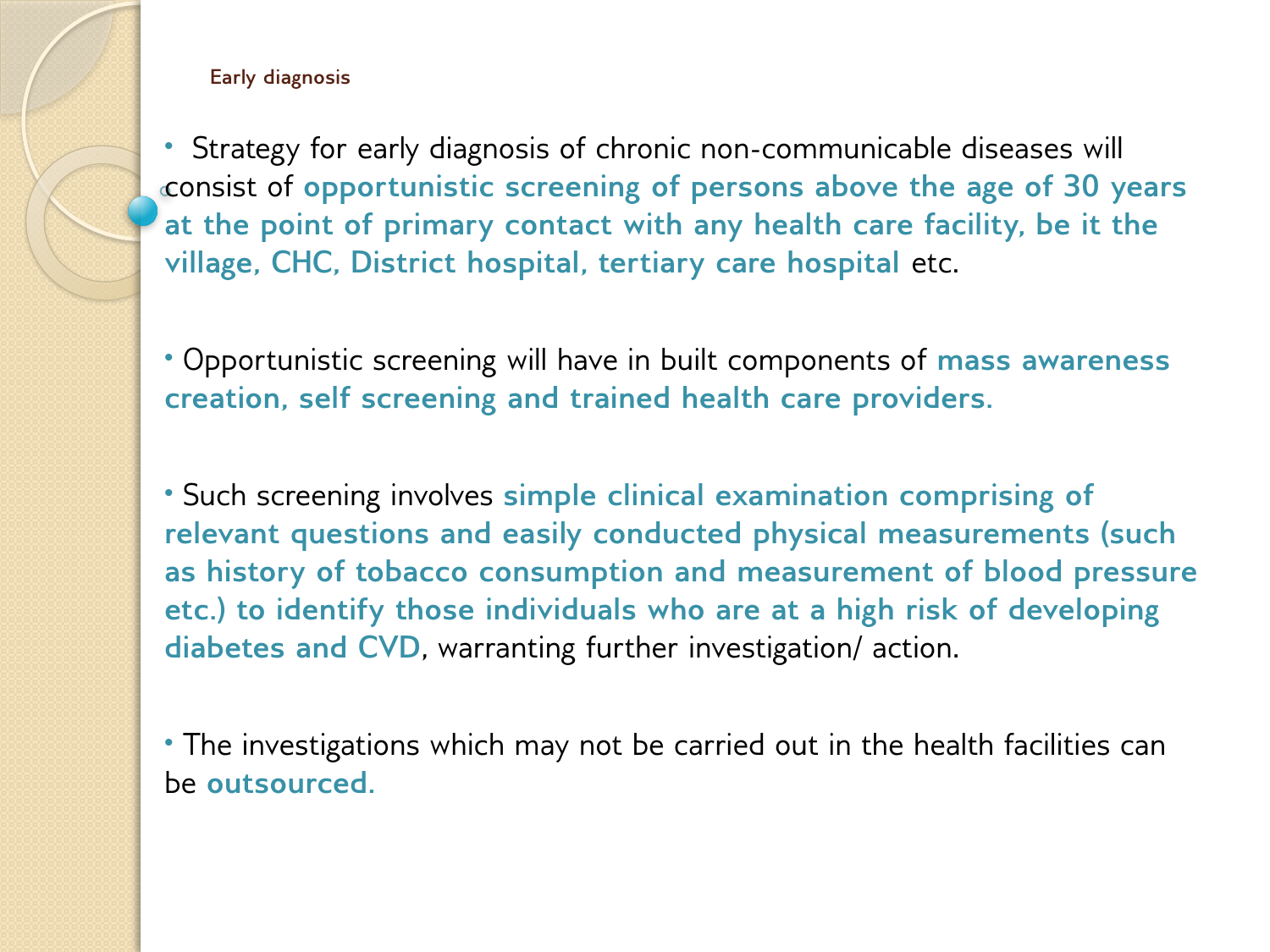

# Early diagnosis
  Strategy for early diagnosis of chronic non-communicable diseases will consist of opportunistic screening of persons above the age of 30 years at the point of primary contact with any health care facility, be it the village, CHC, District hospital, tertiary care hospital etc.

 Opportunistic screening will have in built components of mass awareness creation, self screening and trained health care providers.

 Such screening involves simple clinical examination comprising of   relevant questions and easily conducted physical measurements (such as history of tobacco consumption and measurement of blood pressure etc.) to identify those individuals who are at a high risk of developing diabetes and CVD, warranting further investigation/ action.

 The investigations which may not be carried out in the health facilities can be outsourced.